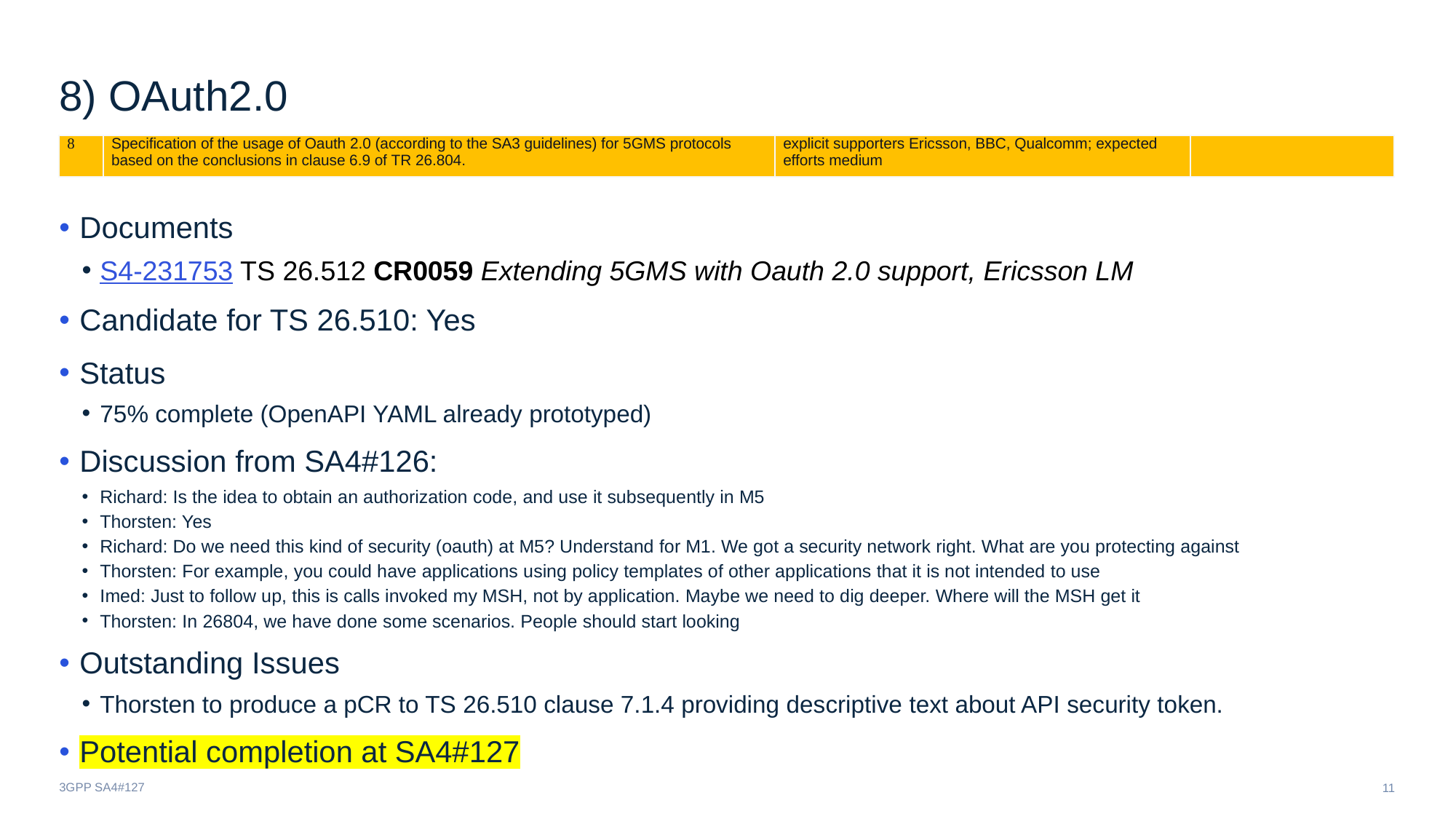

# 8) OAuth2.0
| 8 | Specification of the usage of Oauth 2.0 (according to the SA3 guidelines) for 5GMS protocols based on the conclusions in clause 6.9 of TR 26.804. | explicit supporters Ericsson, BBC, Qualcomm; expected efforts medium |  |
| --- | --- | --- | --- |
Documents
S4-231753 TS 26.512 CR0059 Extending 5GMS with Oauth 2.0 support, Ericsson LM
Candidate for TS 26.510: Yes
Status
75% complete (OpenAPI YAML already prototyped)
Discussion from SA4#126:
Richard: Is the idea to obtain an authorization code, and use it subsequently in M5
Thorsten: Yes
Richard: Do we need this kind of security (oauth) at M5? Understand for M1. We got a security network right. What are you protecting against
Thorsten: For example, you could have applications using policy templates of other applications that it is not intended to use
Imed: Just to follow up, this is calls invoked my MSH, not by application. Maybe we need to dig deeper. Where will the MSH get it
Thorsten: In 26804, we have done some scenarios. People should start looking
Outstanding Issues
Thorsten to produce a pCR to TS 26.510 clause 7.1.4 providing descriptive text about API security token.
Potential completion at SA4#127

3GPP SA4#127